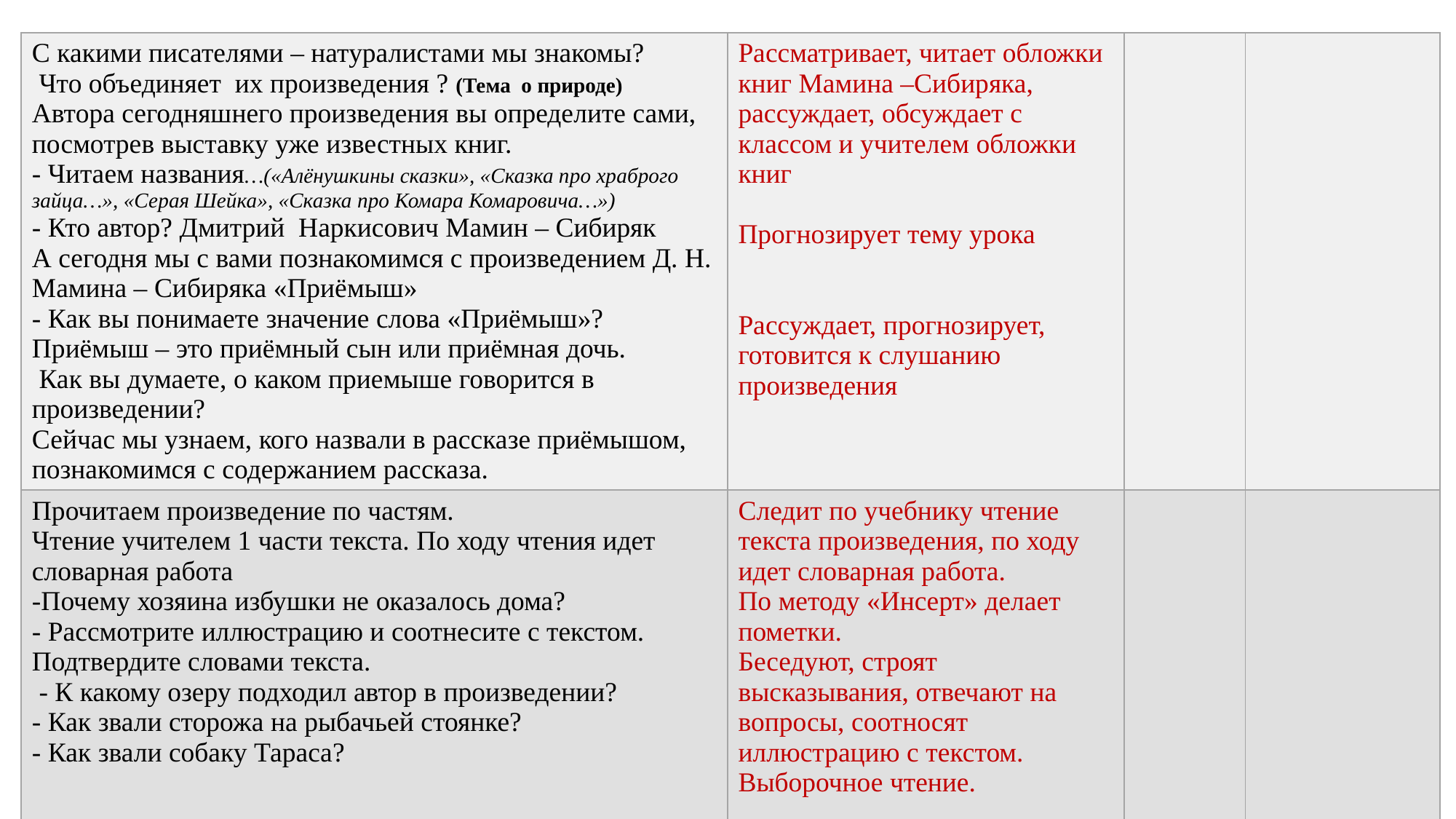

| С какими писателями – натуралистами мы знакомы? Что объединяет их произведения ? (Тема о природе) Автора сегодняшнего произведения вы определите сами, посмотрев выставку уже известных книг. - Читаем названия…(«Алёнушкины сказки», «Сказка про храброго зайца…», «Серая Шейка», «Сказка про Комара Комаровича…») - Кто автор? Дмитрий Наркисович Мамин – Сибиряк А сегодня мы с вами познакомимся с произведением Д. Н. Мамина – Сибиряка «Приёмыш» - Как вы понимаете значение слова «Приёмыш»? Приёмыш – это приёмный сын или приёмная дочь. Как вы думаете, о каком приемыше говорится в произведении? Сейчас мы узнаем, кого назвали в рассказе приёмышом, познакомимся с содержанием рассказа. | Рассматривает, читает обложки книг Мамина –Сибиряка, рассуждает, обсуждает с классом и учителем обложки книг Прогнозирует тему урока Рассуждает, прогнозирует, готовится к слушанию произведения |  |  |
| --- | --- | --- | --- |
| Прочитаем произведение по частям. Чтение учителем 1 части текста. По ходу чтения идет словарная работа -Почему хозяина избушки не оказалось дома? - Рассмотрите иллюстрацию и соотнесите с текстом. Подтвердите словами текста. - К какому озеру подходил автор в произведении? - Как звали сторожа на рыбачьей стоянке? - Как звали собаку Тараса? | Следит по учебнику чтение текста произведения, по ходу идет словарная работа. По методу «Инсерт» делает пометки. Беседуют, строят высказывания, отвечают на вопросы, соотносят иллюстрацию с текстом. Выборочное чтение.   Ищут, подбирают из текста отрывок, соответствующий иллюстрации, читают. |  |  |
|  |  |  |  |